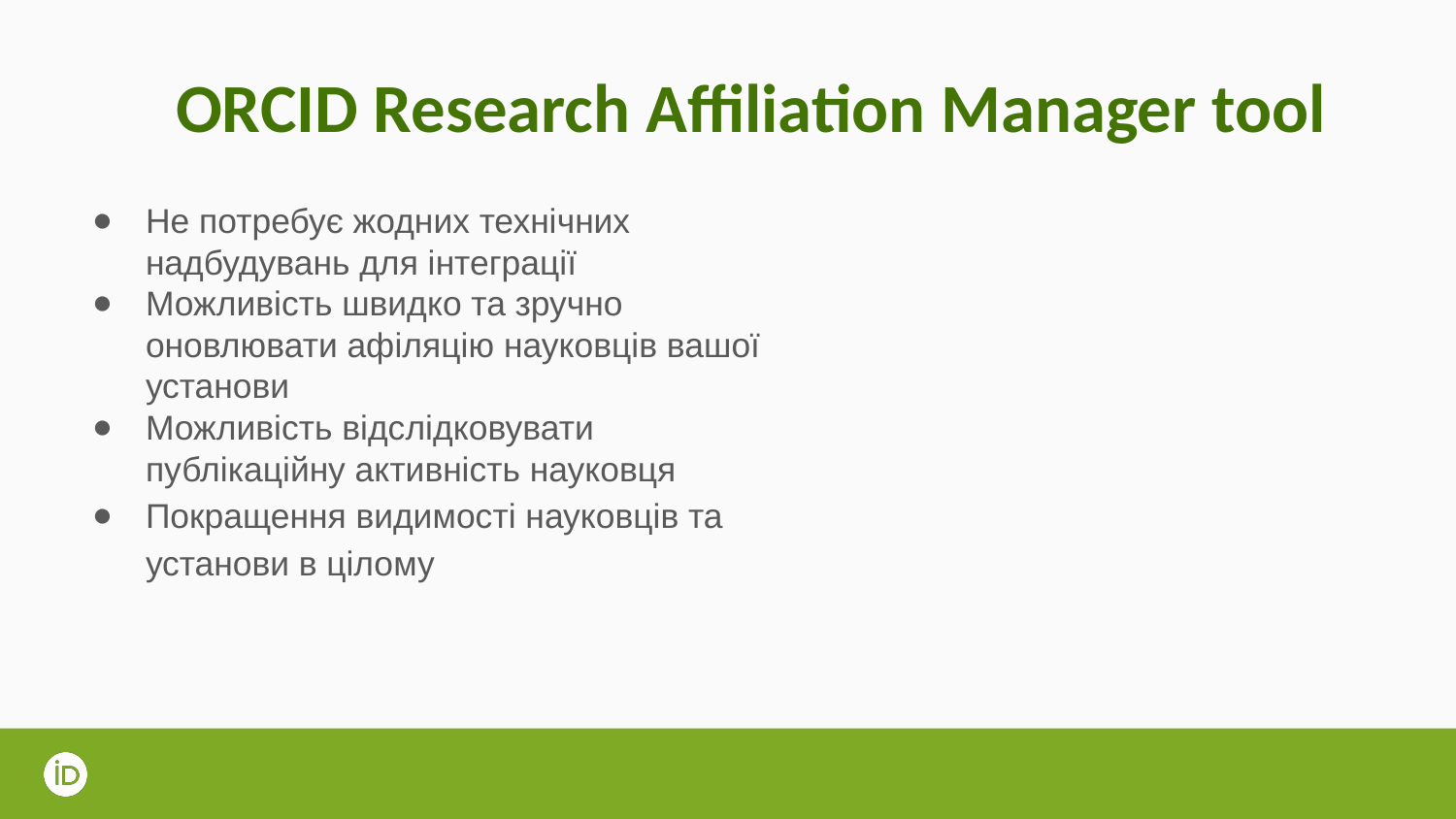

# ORCID Research Affiliation Manager tool

Не потребує жодних технічних надбудувань для інтеграції
Можливість швидко та зручно оновлювати афіляцію науковців вашої установи
Можливість відслідковувати публікаційну активність науковця
Покращення видимості науковців та установи в цілому